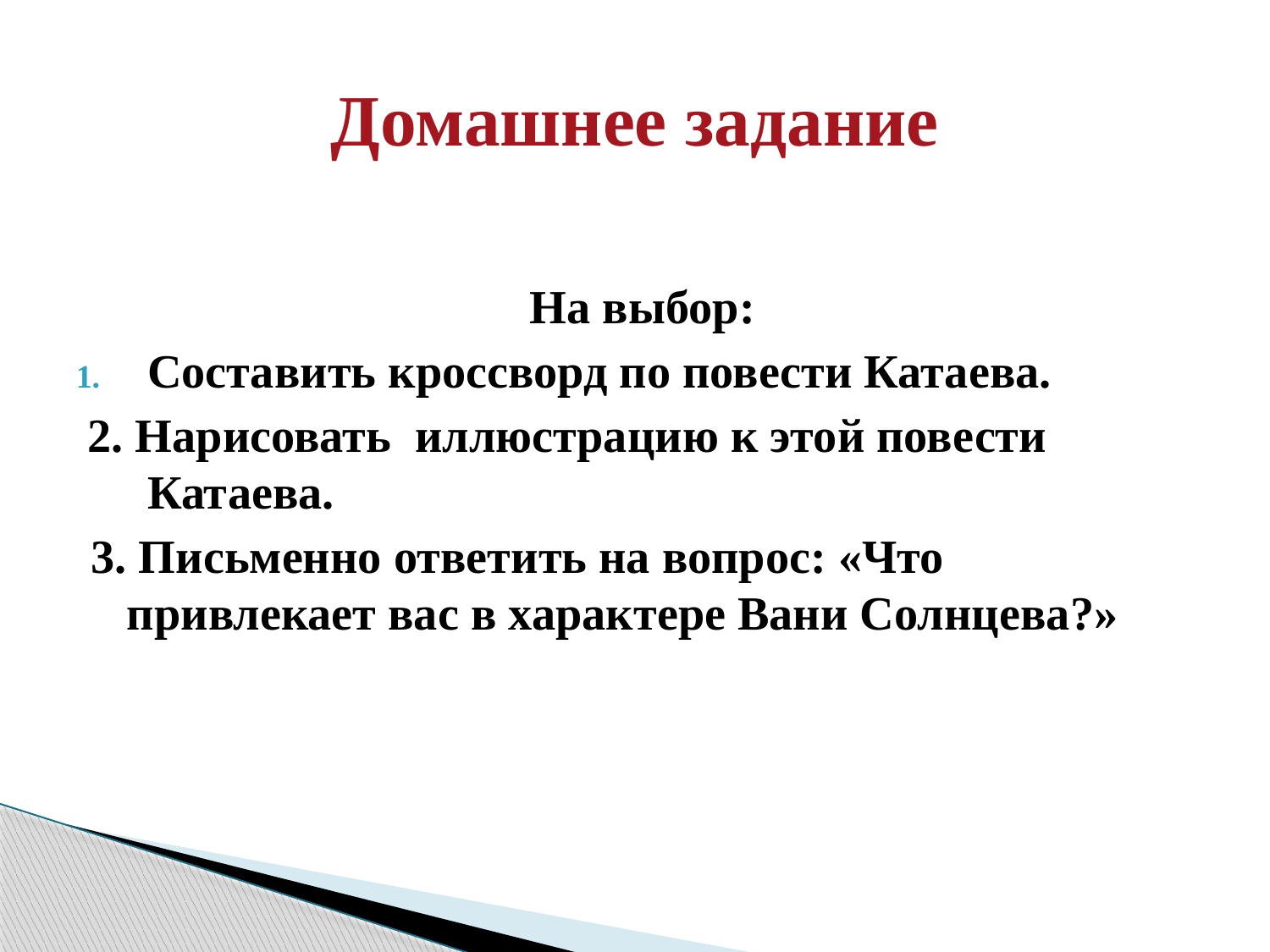

# Домашнее задание

На выбор:
Составить кроссворд по повести Катаева.
 2. Нарисовать  иллюстрацию к этой повести Катаева.
3. Письменно ответить на вопрос: «Что привлекает вас в характере Вани Солнцева?»